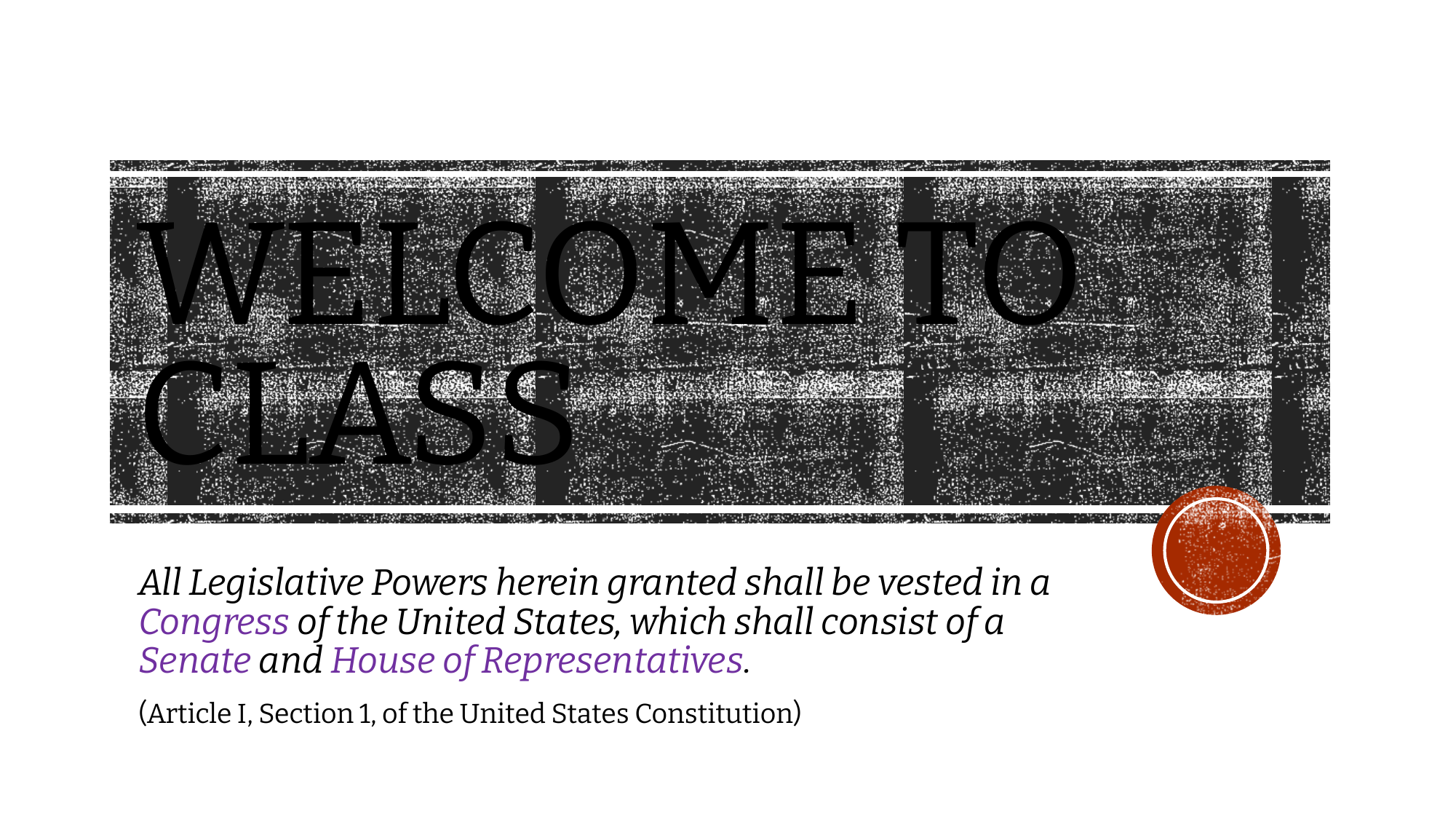

# Welcome to class
All Legislative Powers herein granted shall be vested in a Congress of the United States, which shall consist of a Senate and House of Representatives.
(Article I, Section 1, of the United States Constitution)